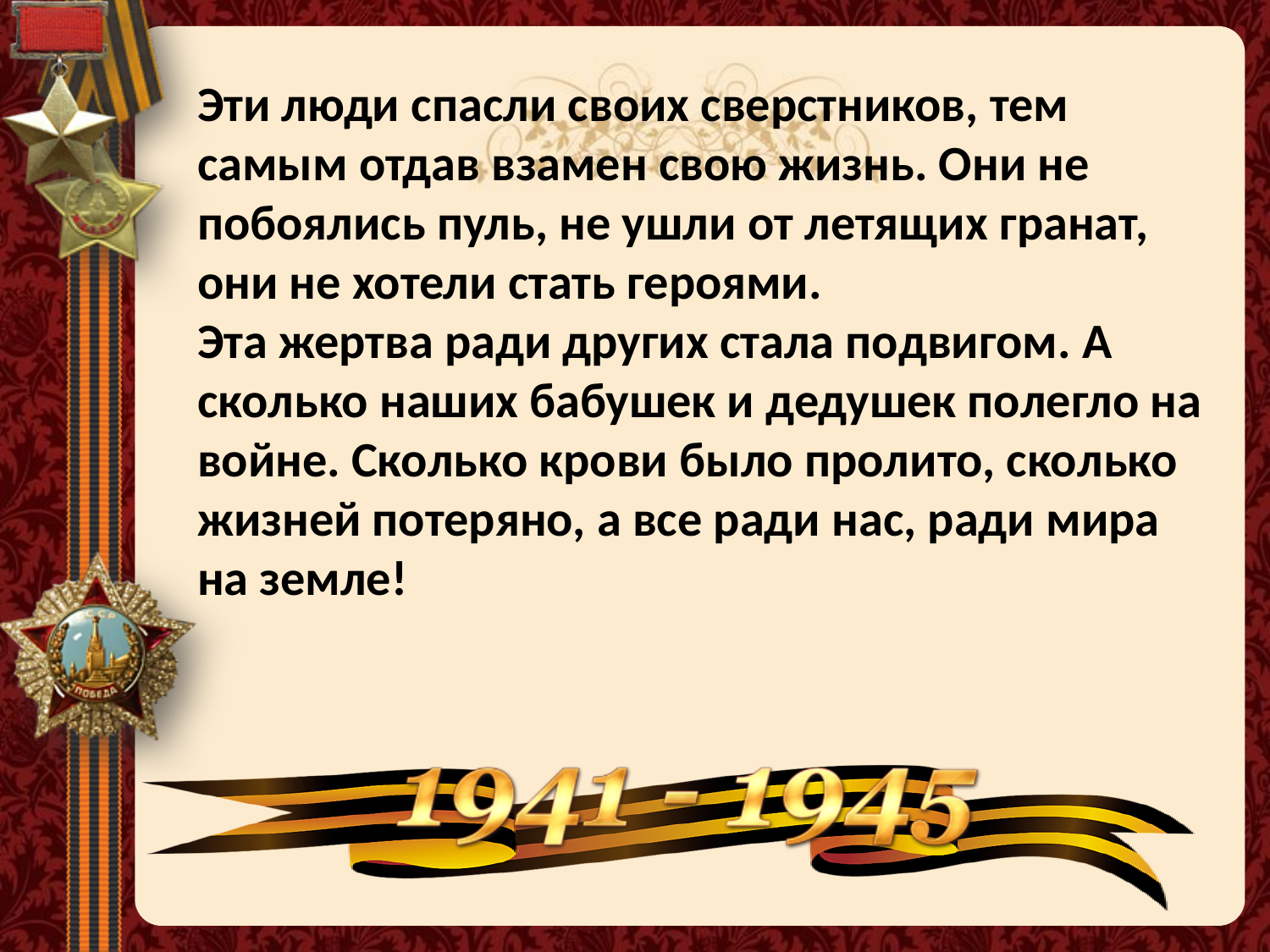

Эти люди спасли своих сверстников, тем самым отдав взамен свою жизнь. Они не побоялись пуль, не ушли от летящих гранат, они не хотели стать героями.
Эта жертва ради других стала подвигом. А сколько наших бабушек и дедушек полегло на войне. Сколько крови было пролито, сколько жизней потеряно, а все ради нас, ради мира на земле!